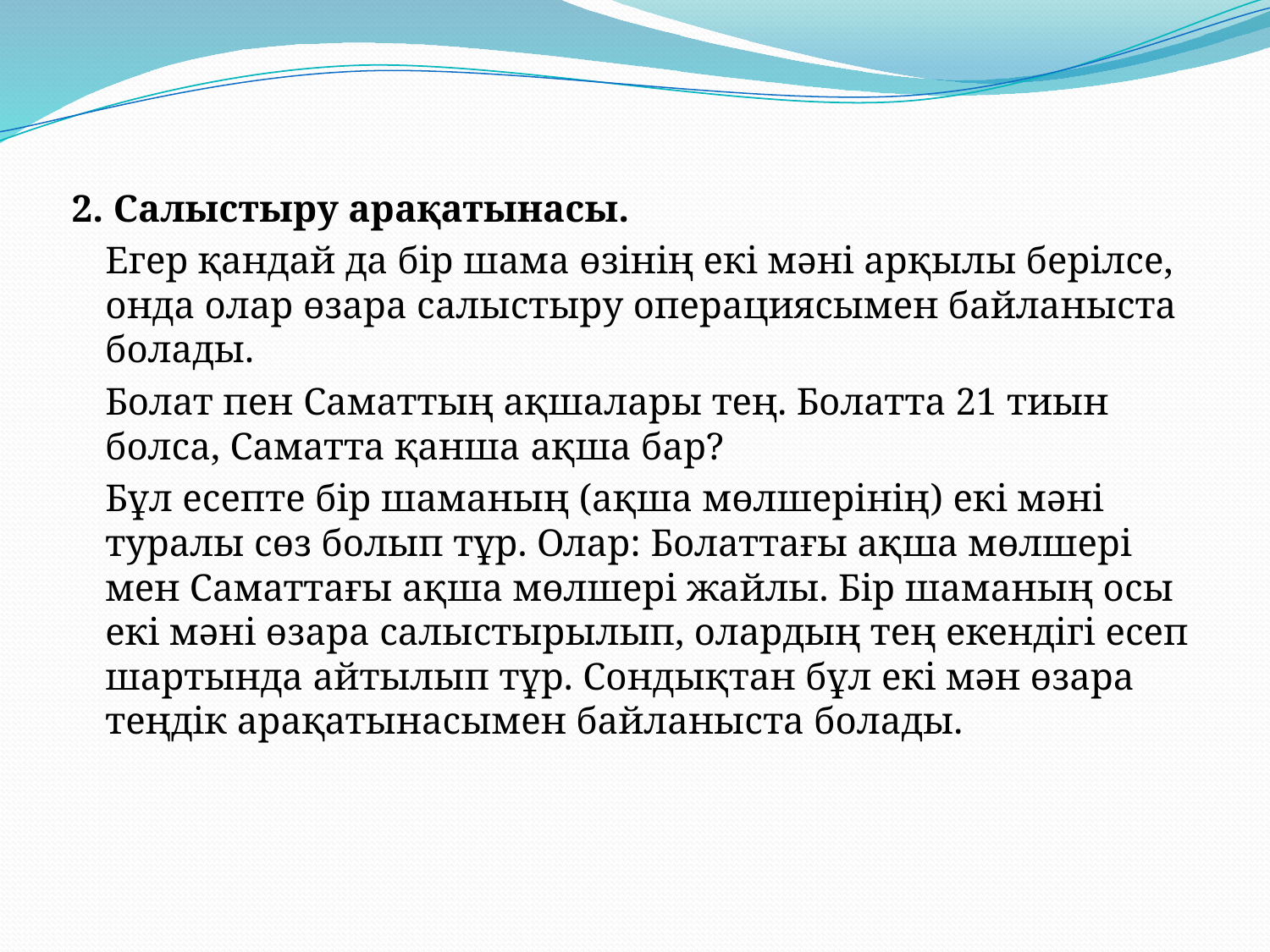

2. Салыстыру арақатынасы.
	Егер қандай да бір шама өзінің екі мәні арқылы берілсе, онда олар өзара салыстыру операциясымен байланыста болады.
	Болат пен Саматтың ақшалары тең. Болатта 21 тиын болса, Саматта қанша ақша бар?
	Бұл есепте бір шаманың (ақша мөлшерінің) екі мәні туралы сөз болып тұр. Олар: Болаттағы ақша мөлшері мен Саматтағы ақша мөлшері жайлы. Бір шаманың осы екі мәні өзара салыстырылып, олардың тең екендігі есеп шартында айтылып тұр. Сондықтан бұл екі мән өзара теңдік арақатынасымен байланыста болады.